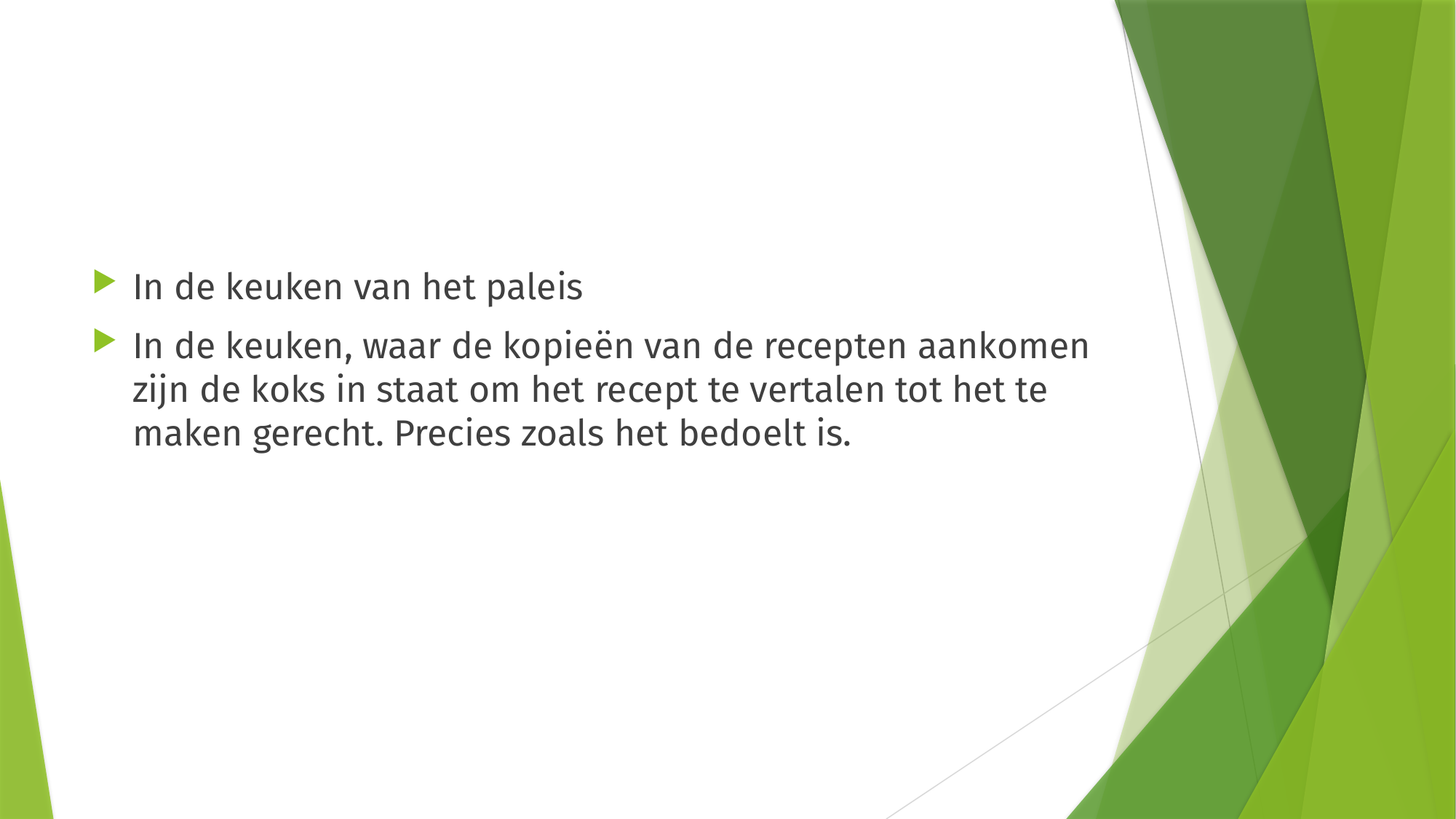

#
In de keuken van het paleis
In de keuken, waar de kopieën van de recepten aankomen zijn de koks in staat om het recept te vertalen tot het te maken gerecht. Precies zoals het bedoelt is.